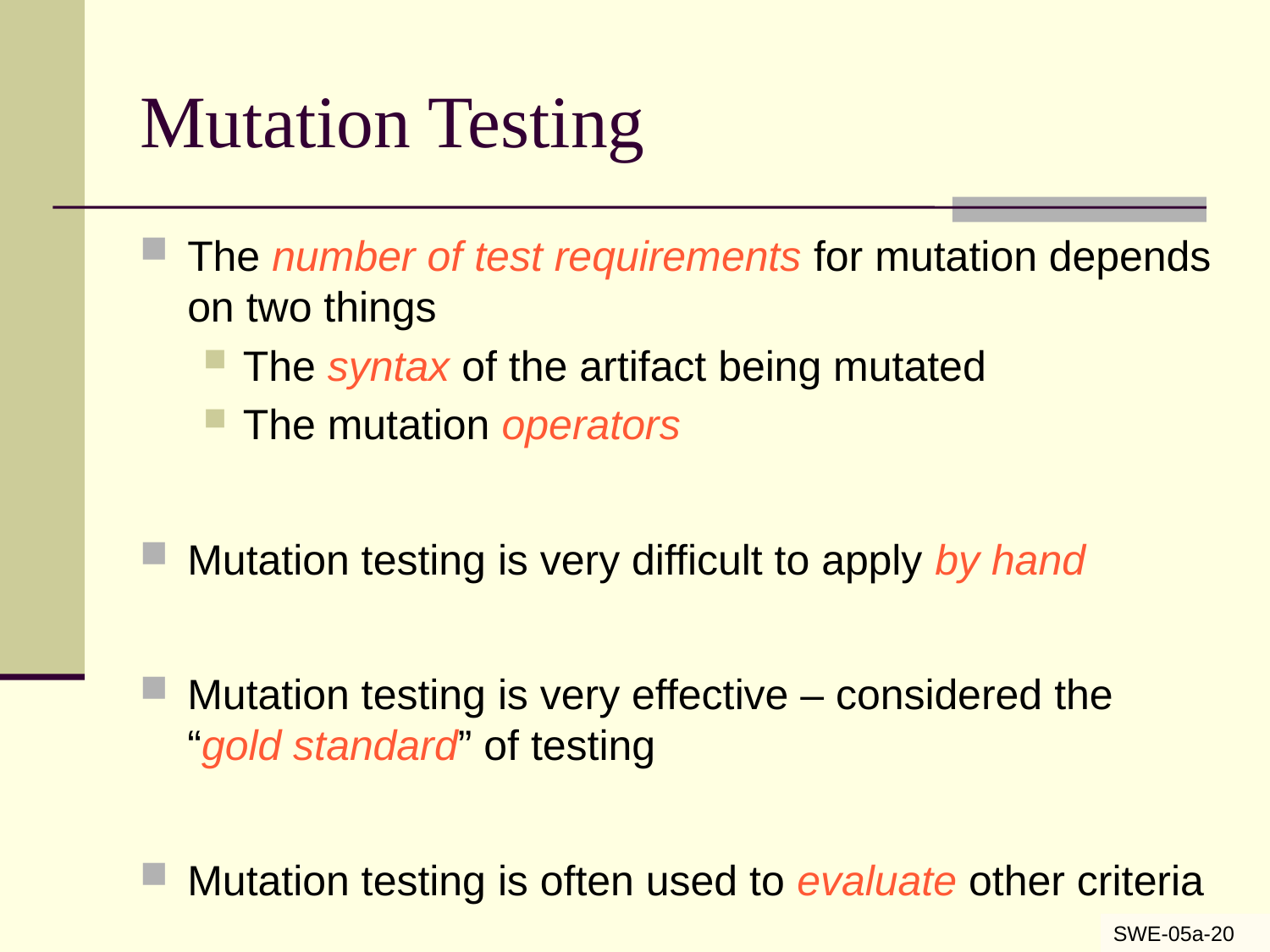

# Mutation Testing
The number of test requirements for mutation depends on two things
The syntax of the artifact being mutated
The mutation operators

Mutation testing is very difficult to apply by hand

Mutation testing is very effective – considered the “gold standard” of testing

Mutation testing is often used to evaluate other criteria